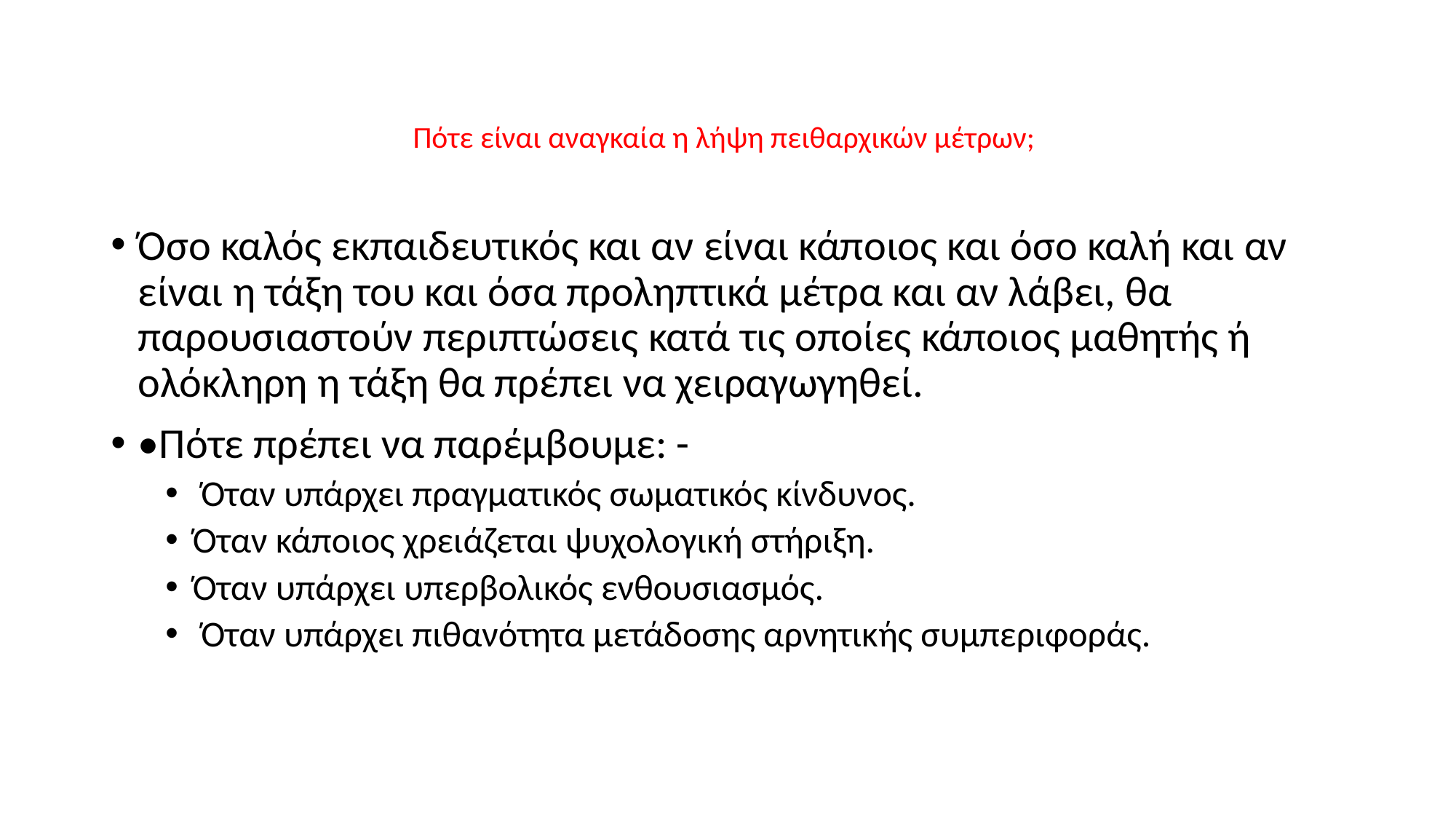

# Πότε είναι αναγκαία η λήψη πειθαρχικών μέτρων;
Όσο καλός εκπαιδευτικός και αν είναι κάποιος και όσο καλή και αν είναι η τάξη του και όσα προληπτικά μέτρα και αν λάβει, θα παρουσιαστούν περιπτώσεις κατά τις οποίες κάποιος μαθητής ή ολόκληρη η τάξη θα πρέπει να χειραγωγηθεί.
•Πότε πρέπει να παρέμβουμε: -
 Όταν υπάρχει πραγματικός σωματικός κίνδυνος.
Όταν κάποιος χρειάζεται ψυχολογική στήριξη.
Όταν υπάρχει υπερβολικός ενθουσιασμός.
 Όταν υπάρχει πιθανότητα μετάδοσης αρνητικής συμπεριφοράς.